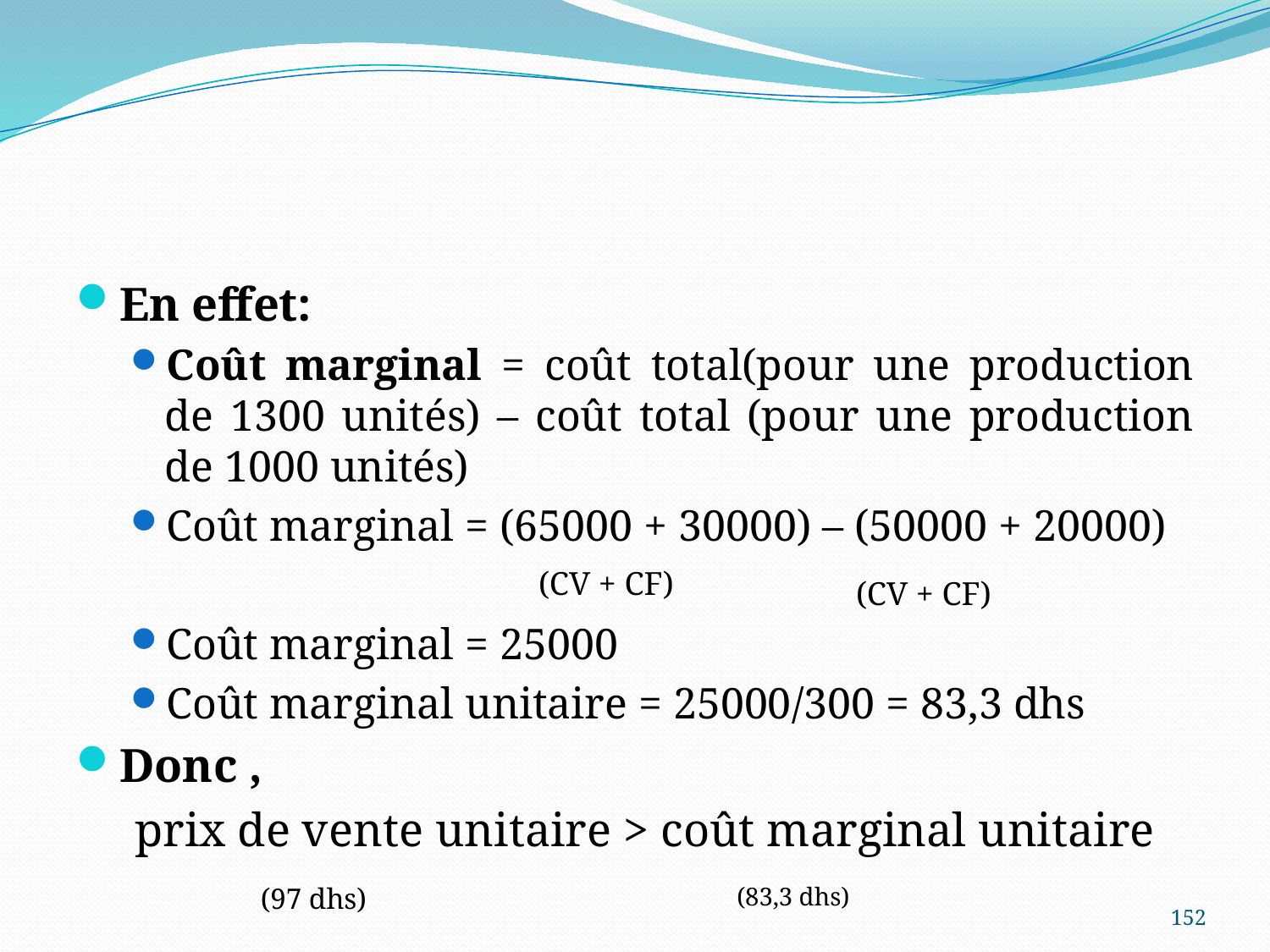

#
En effet:
Coût marginal = coût total(pour une production de 1300 unités) – coût total (pour une production de 1000 unités)
Coût marginal = (65000 + 30000) – (50000 + 20000)

Coût marginal = 25000
Coût marginal unitaire = 25000/300 = 83,3 dhs
Donc ,
     prix de vente unitaire > coût marginal unitaire
| (CV + CF) |
| --- |
| (CV + CF) |
| --- |
| (97 dhs) |
| --- |
| (83,3 dhs) |
| --- |
152